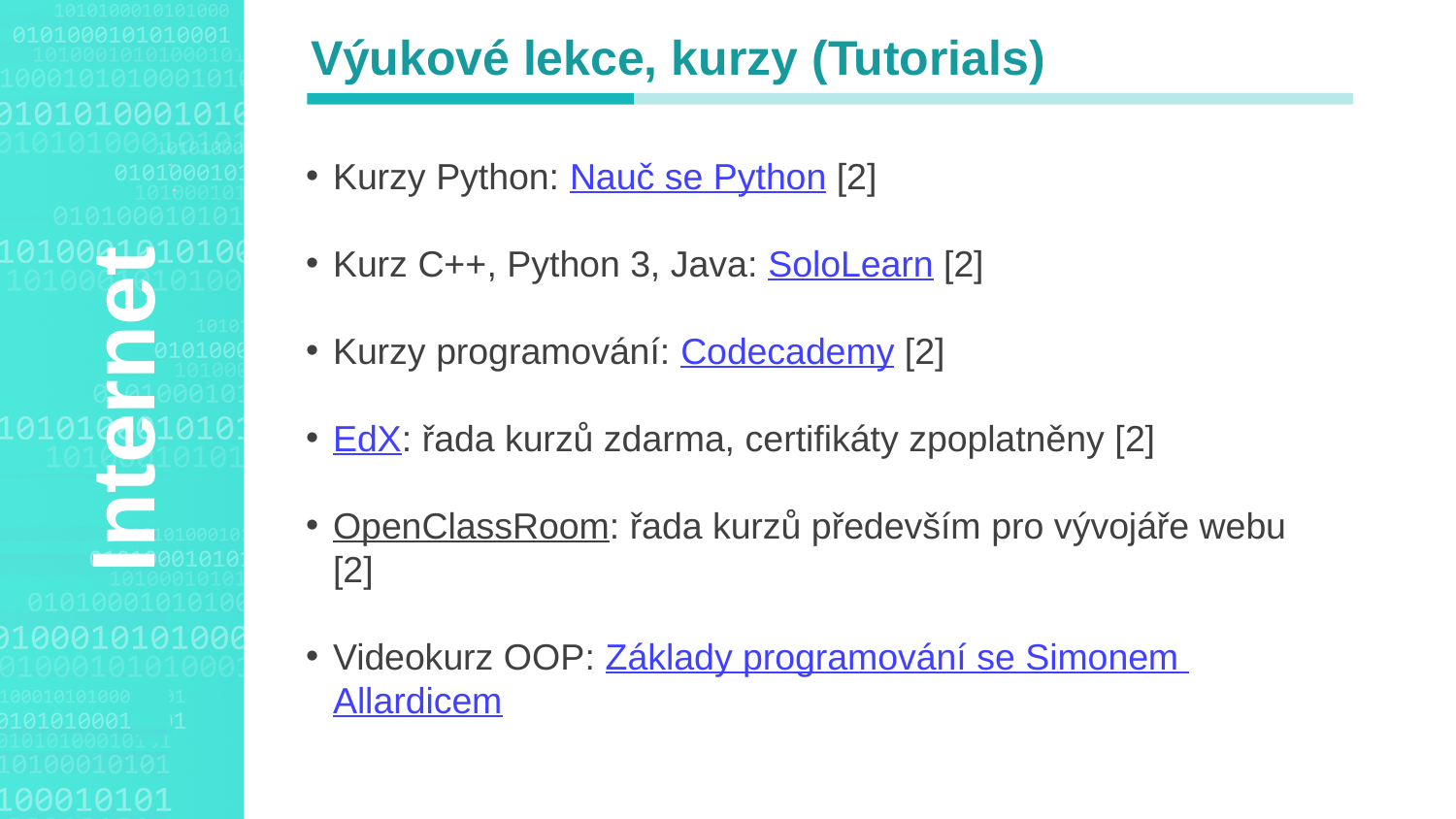

Výukové lekce, kurzy (Tutorials)
Kurzy Python: Nauč se Python [2]

Kurz C++, Python 3, Java: SoloLearn [2]

Kurzy programování: Codecademy [2]

EdX: řada kurzů zdarma, certifikáty zpoplatněny [2]

OpenClassRoom: řada kurzů především pro vývojáře webu [2]

Videokurz OOP: Základy programování se Simonem Allardicem

Agenda Style

Internet